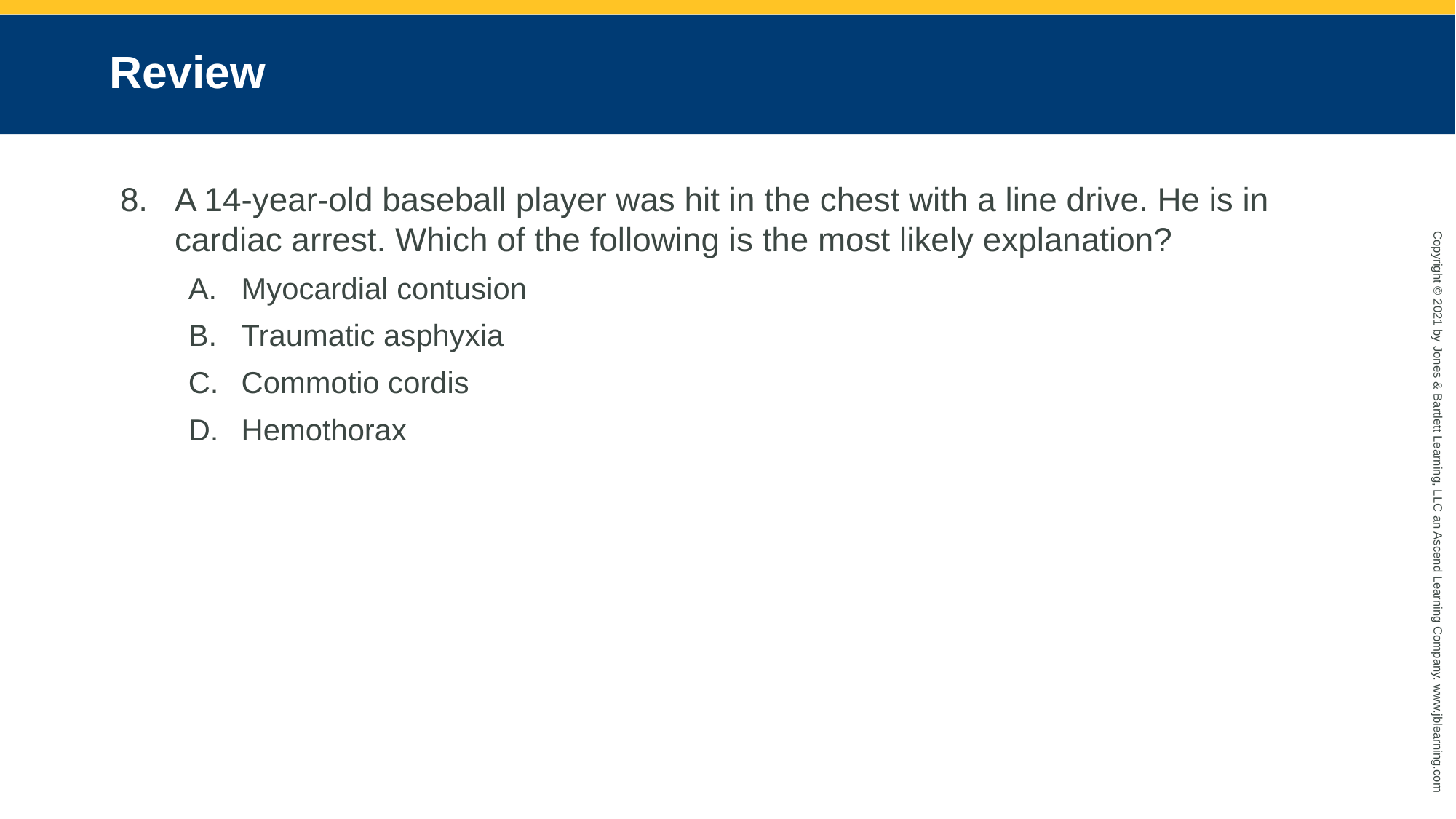

# Review
A 14-year-old baseball player was hit in the chest with a line drive. He is in cardiac arrest. Which of the following is the most likely explanation?
Myocardial contusion
Traumatic asphyxia
Commotio cordis
Hemothorax